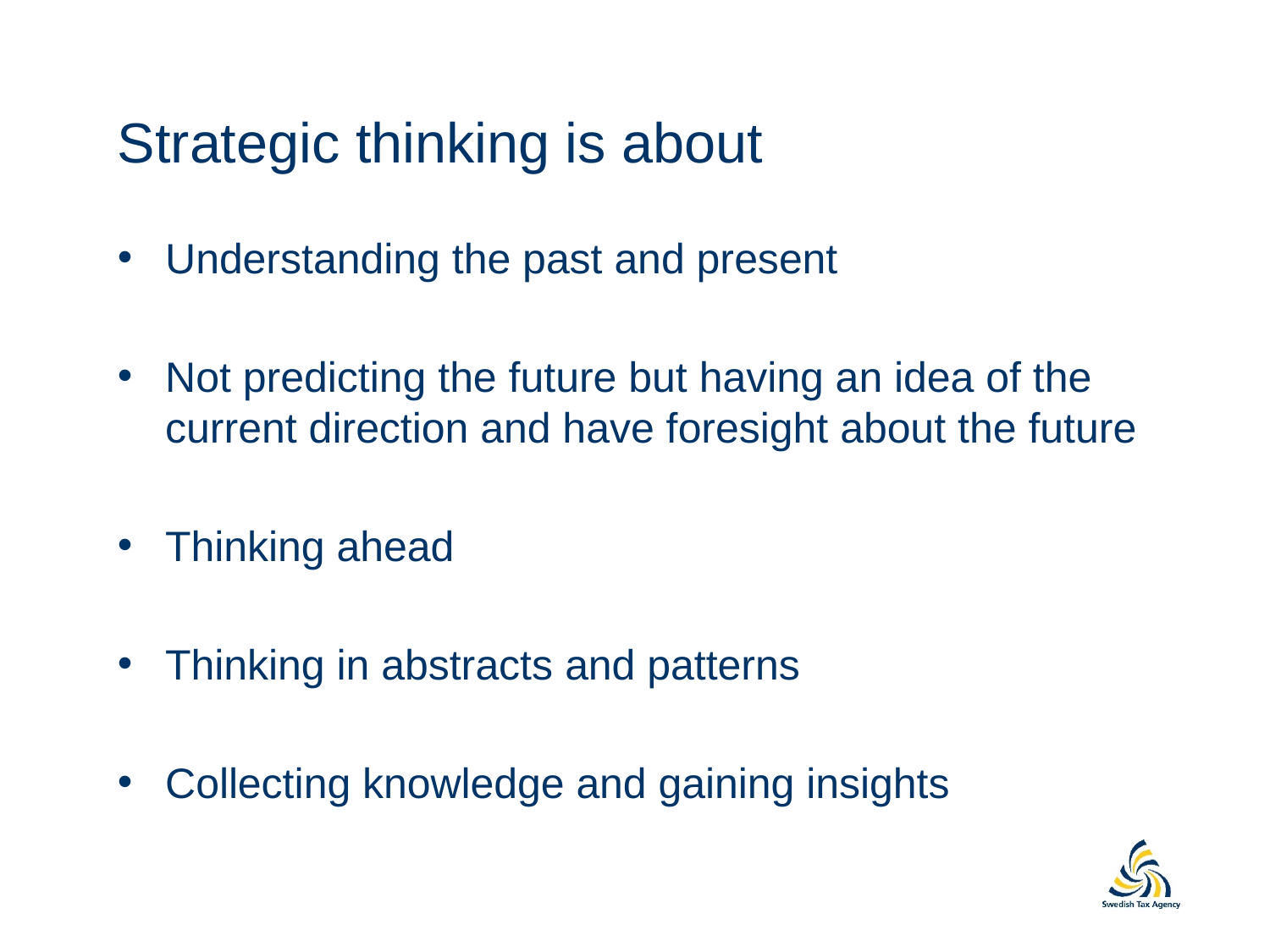

# Strategic thinking is about
Understanding the past and present

Not predicting the future but having an idea of the current direction and have foresight about the future

Thinking ahead

Thinking in abstracts and patterns

Collecting knowledge and gaining insights